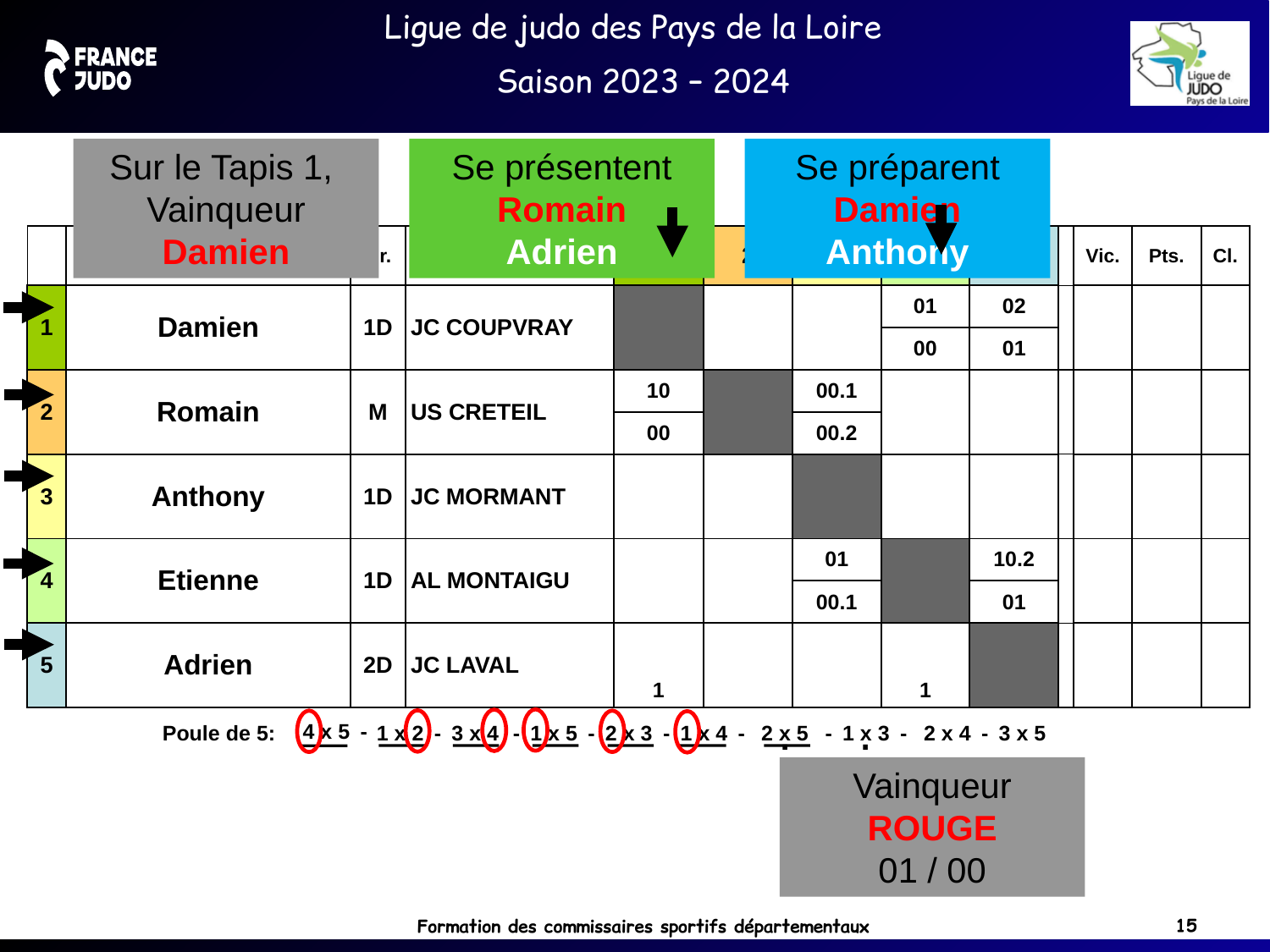

Sur le Tapis 1,
Vainqueur Damien
Se présentent
Romain
Adrien
Se préparent
Damien
Anthony

.
.

Vainqueur ROUGE
01 / 00